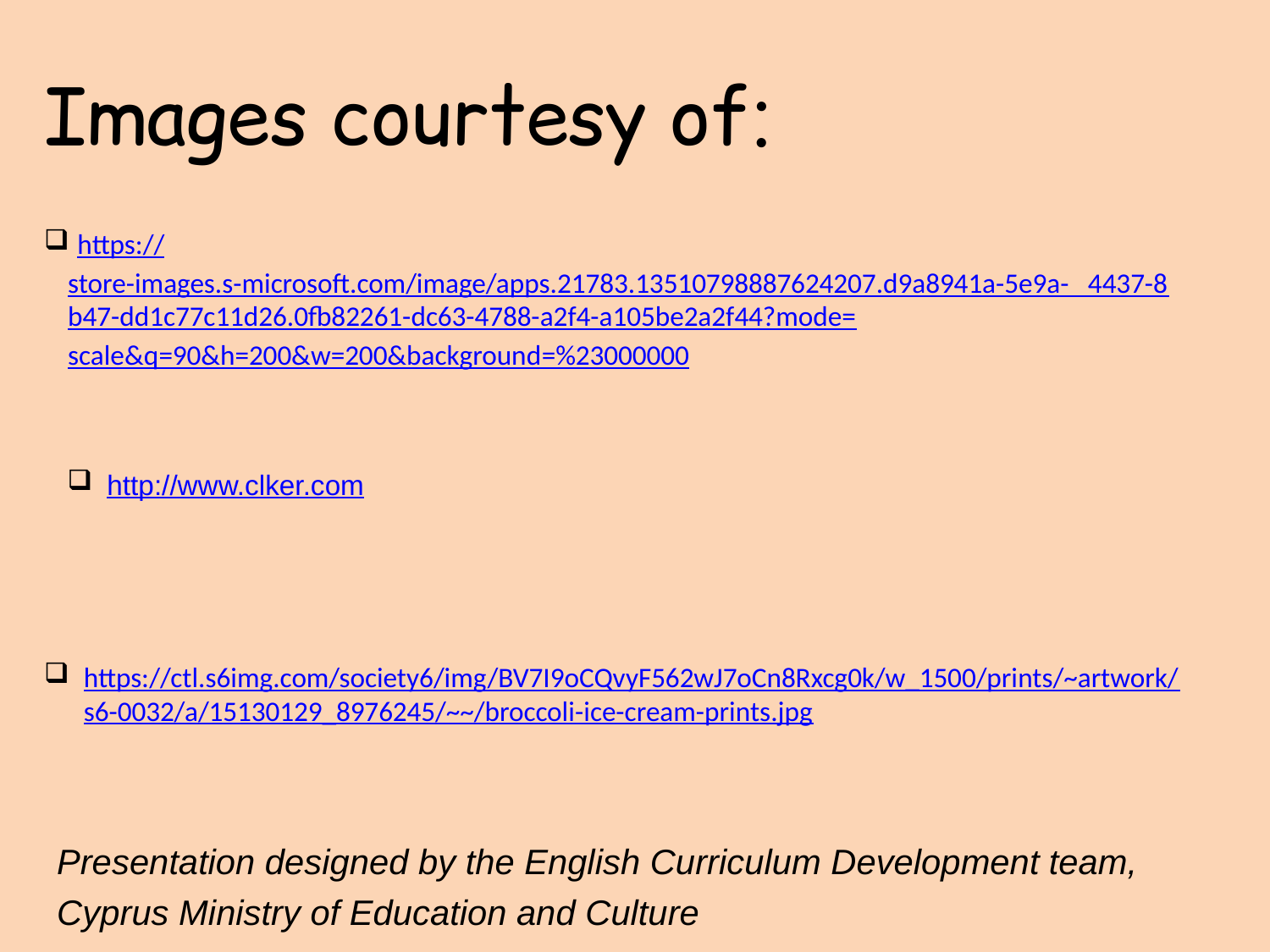

Images courtesy of:

 https://store-images.s-microsoft.com/image/apps.21783.13510798887624207.d9a8941a-5e9a-   4437-8b47-dd1c77c11d26.0fb82261-dc63-4788-a2f4-a105be2a2f44?mode=scale&q=90&h=200&w=200&background=%23000000

https://ctl.s6img.com/society6/img/BV7I9oCQvyF562wJ7oCn8Rxcg0k/w_1500/prints/~artwork/s6-0032/a/15130129_8976245/~~/broccoli-ice-cream-prints.jpg

http://www.clker.com

Presentation designed by the English Curriculum Development team,
Cyprus Ministry of Education and Culture